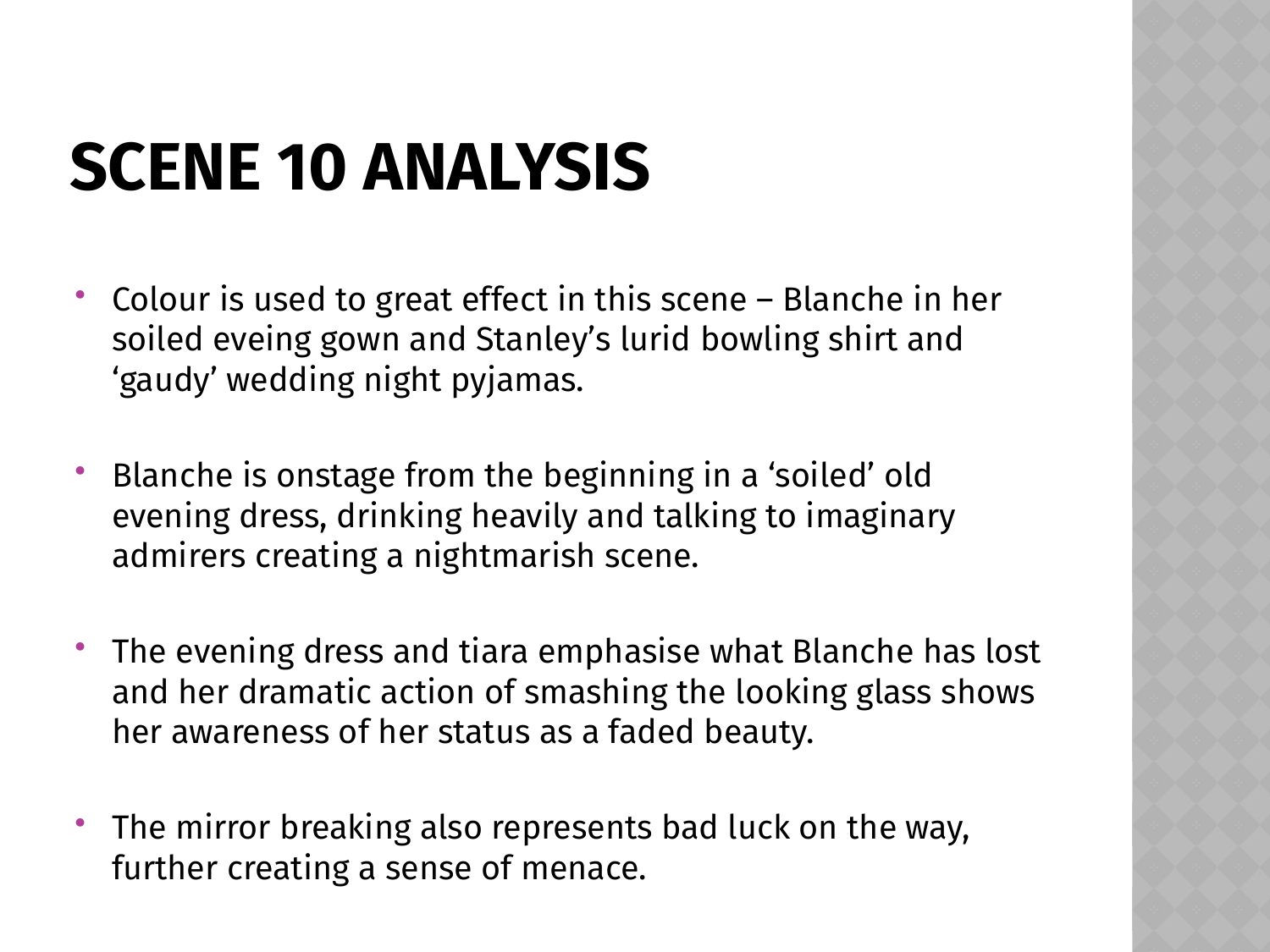

# SCENE 10 ANALYSIS

Colour is used to great effect in this scene – Blanche in her soiled eveing gown and Stanley’s lurid bowling shirt and ‘gaudy’ wedding night pyjamas.

Blanche is onstage from the beginning in a ‘soiled’ old evening dress, drinking heavily and talking to imaginary admirers creating a nightmarish scene.

The evening dress and tiara emphasise what Blanche has lost and her dramatic action of smashing the looking glass shows her awareness of her status as a faded beauty.

The mirror breaking also represents bad luck on the way, further creating a sense of menace.